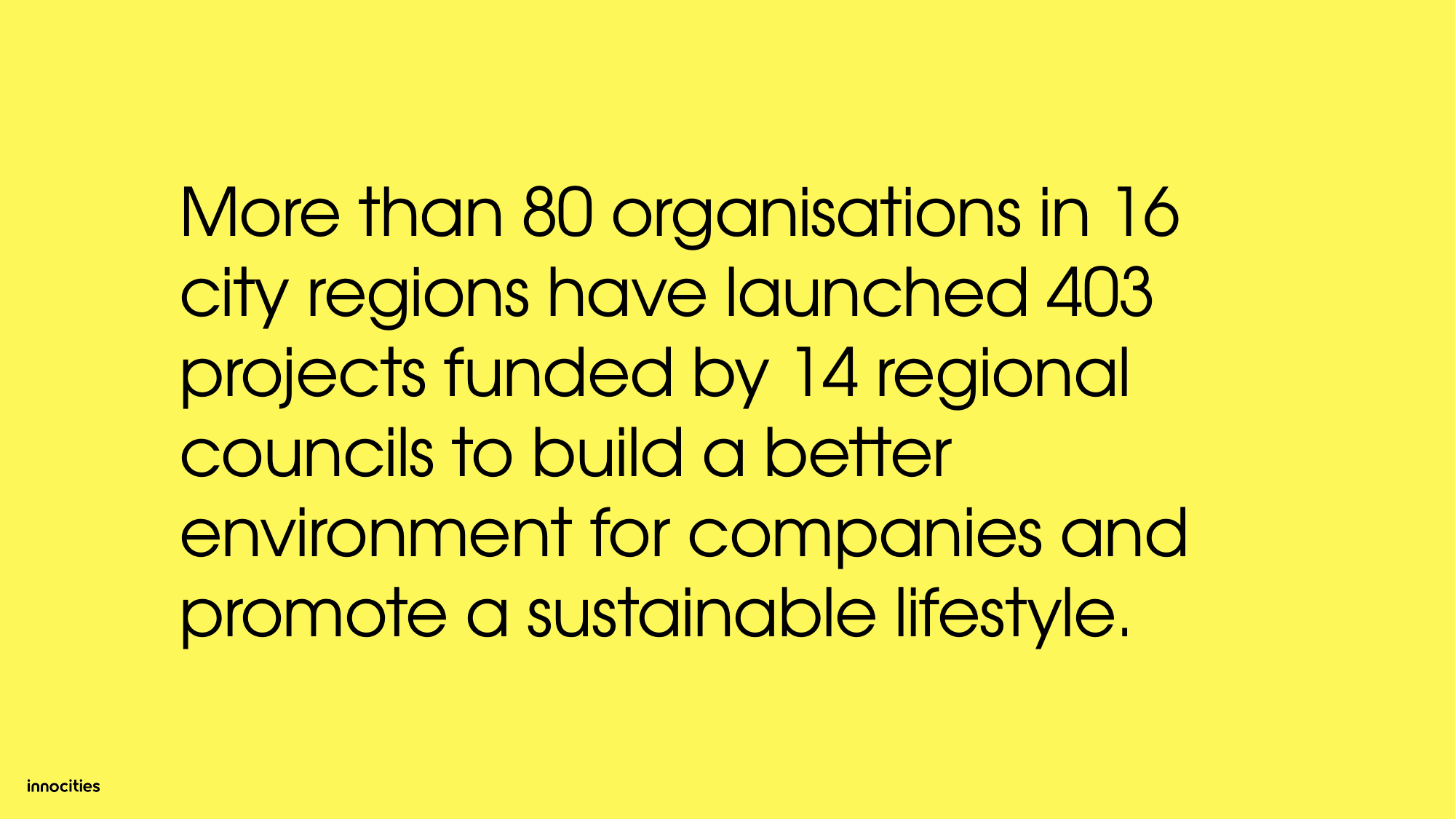

# More than 80 organisations in 16 city regions have launched 403 projects funded by 14 regional councils to build a better environment for companies and promote a sustainable lifestyle.